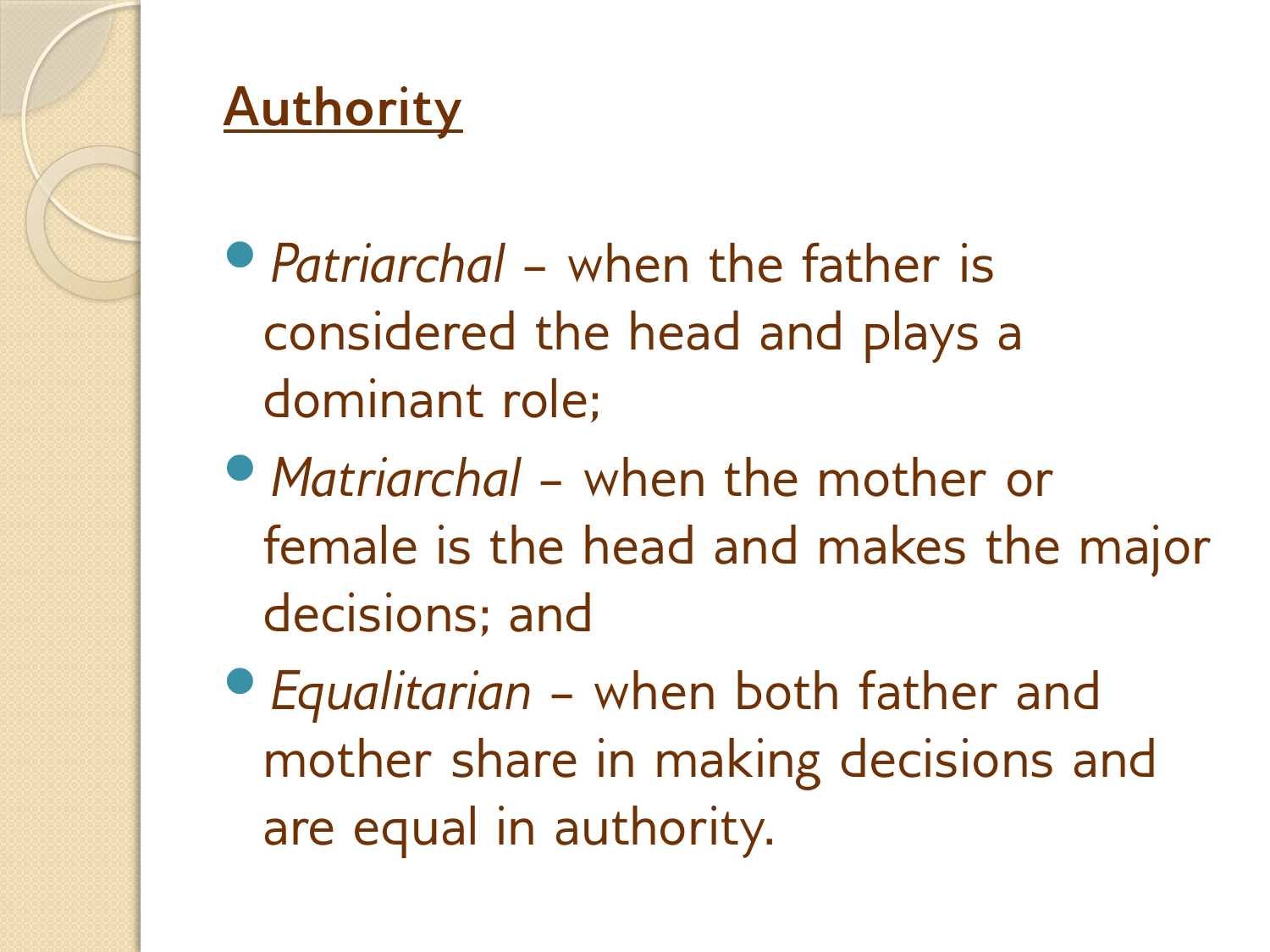

Authority

Patriarchal – when the father is considered the head and plays a dominant role;
Matriarchal – when the mother or female is the head and makes the major decisions; and
Equalitarian – when both father and mother share in making decisions and are equal in authority.